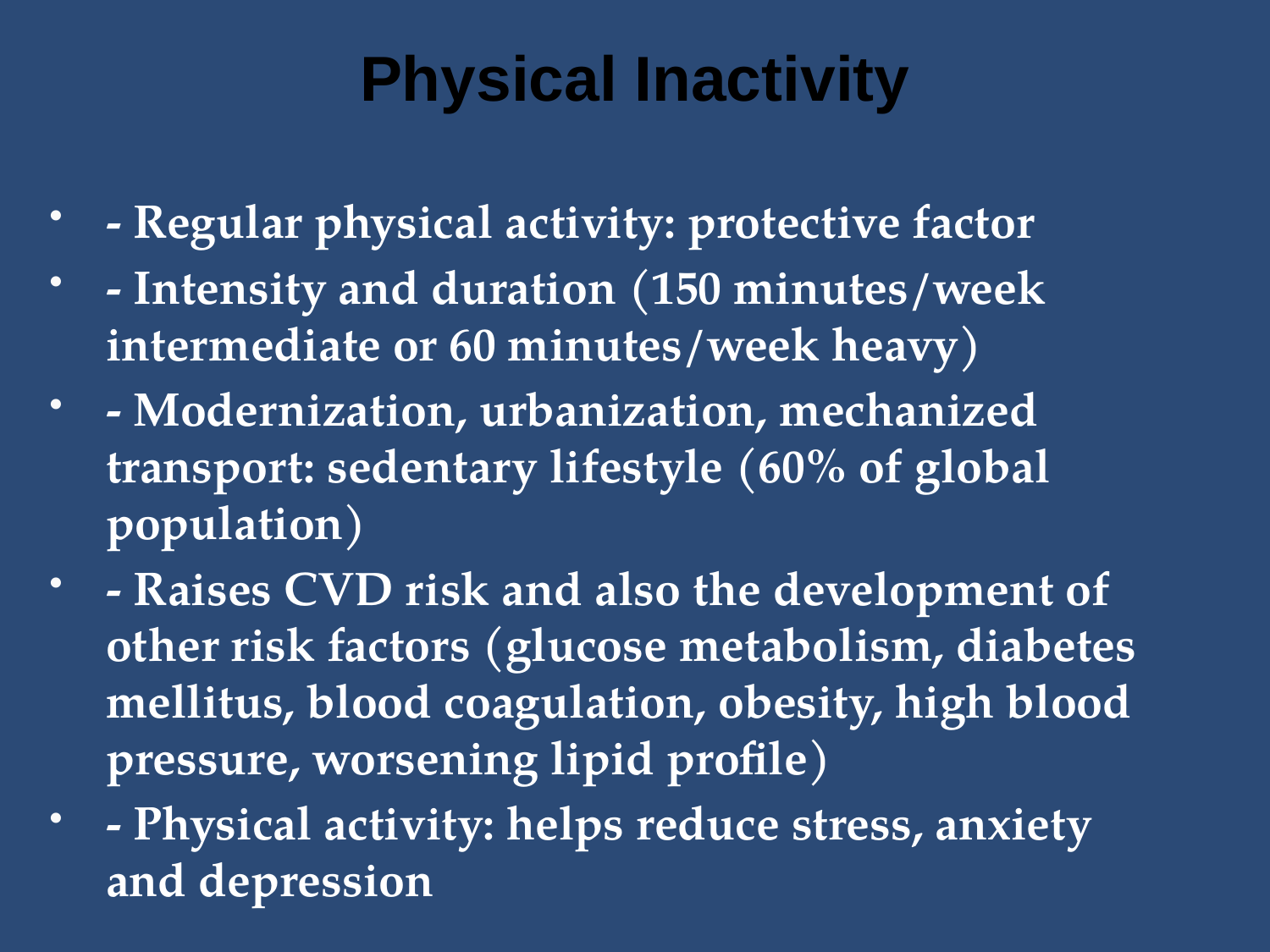

# Physical Inactivity
- Regular physical activity: protective factor
- Intensity and duration (150 minutes/week intermediate or 60 minutes/week heavy)
- Modernization, urbanization, mechanized transport: sedentary lifestyle (60% of global population)
- Raises CVD risk and also the development of other risk factors (glucose metabolism, diabetes mellitus, blood coagulation, obesity, high blood pressure, worsening lipid profile)
- Physical activity: helps reduce stress, anxiety and depression